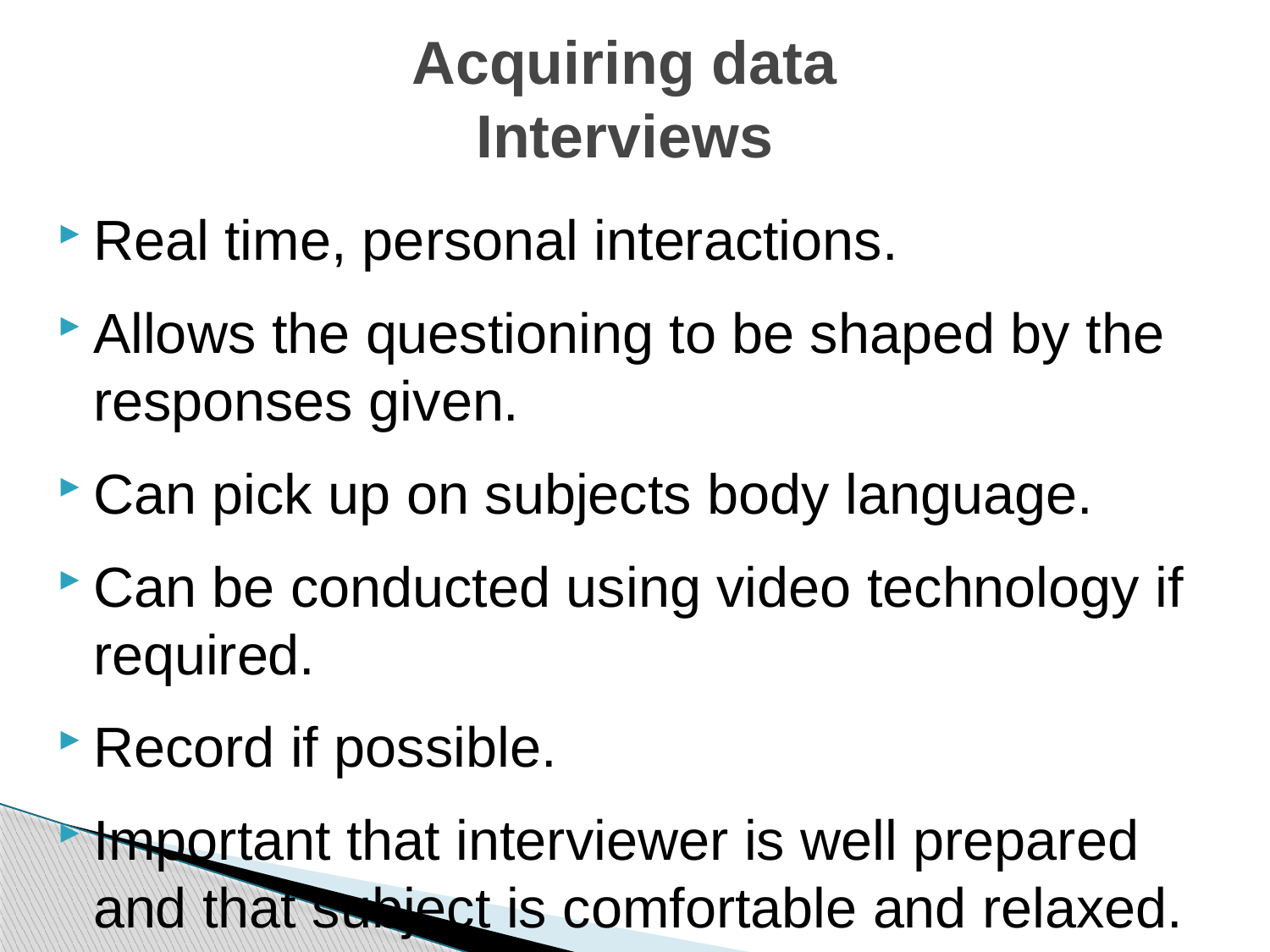

# Acquiring data Interviews
Real time, personal interactions.
Allows the questioning to be shaped by the responses given.
Can pick up on subjects body language.
Can be conducted using video technology if required.
Record if possible.
Important that interviewer is well prepared and that subject is comfortable and relaxed.